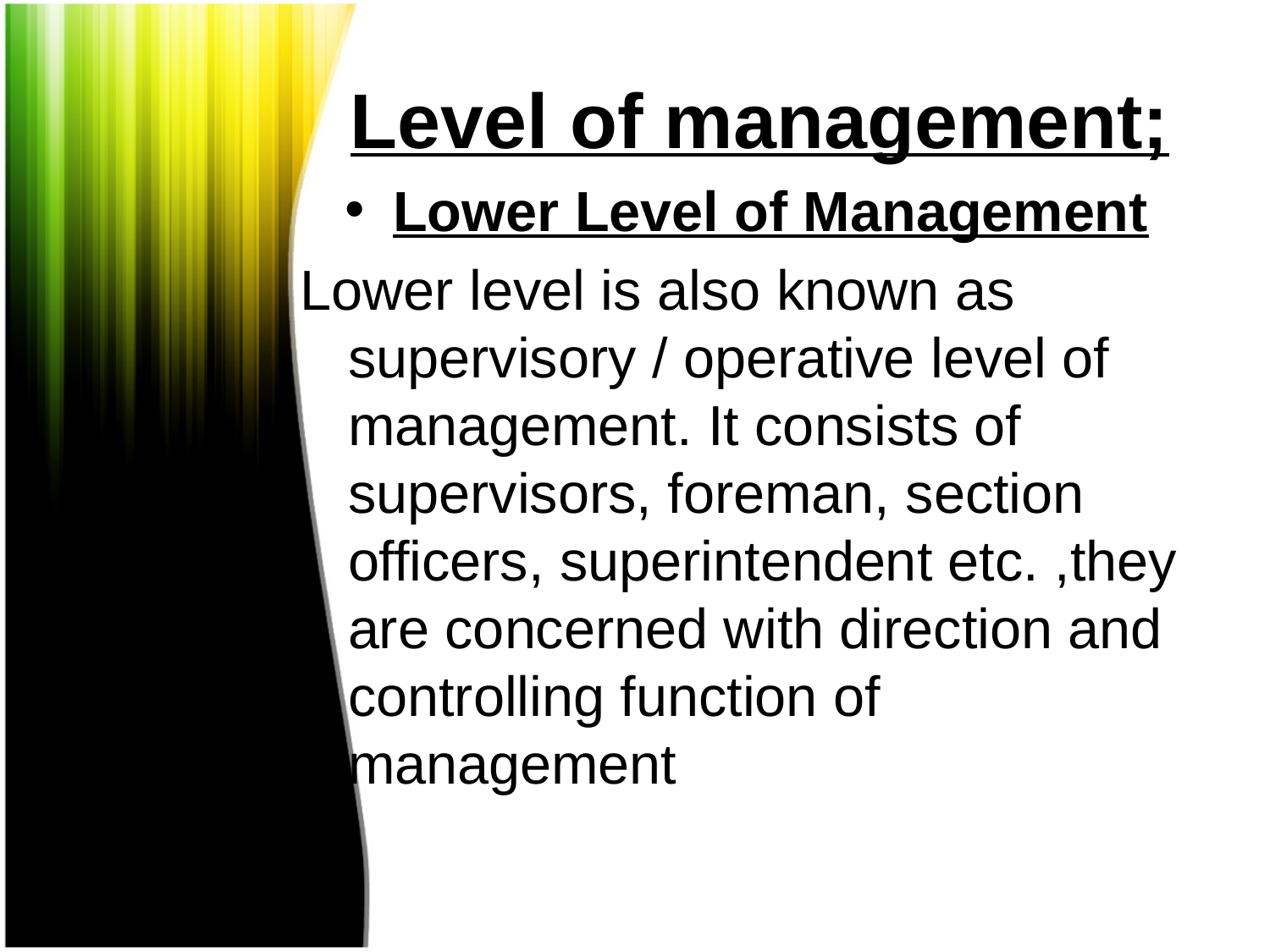

# Level of management;
Lower Level of Management
Lower level is also known as supervisory / operative level of management. It consists of supervisors, foreman, section officers, superintendent etc. ,they are concerned with direction and controlling function of management